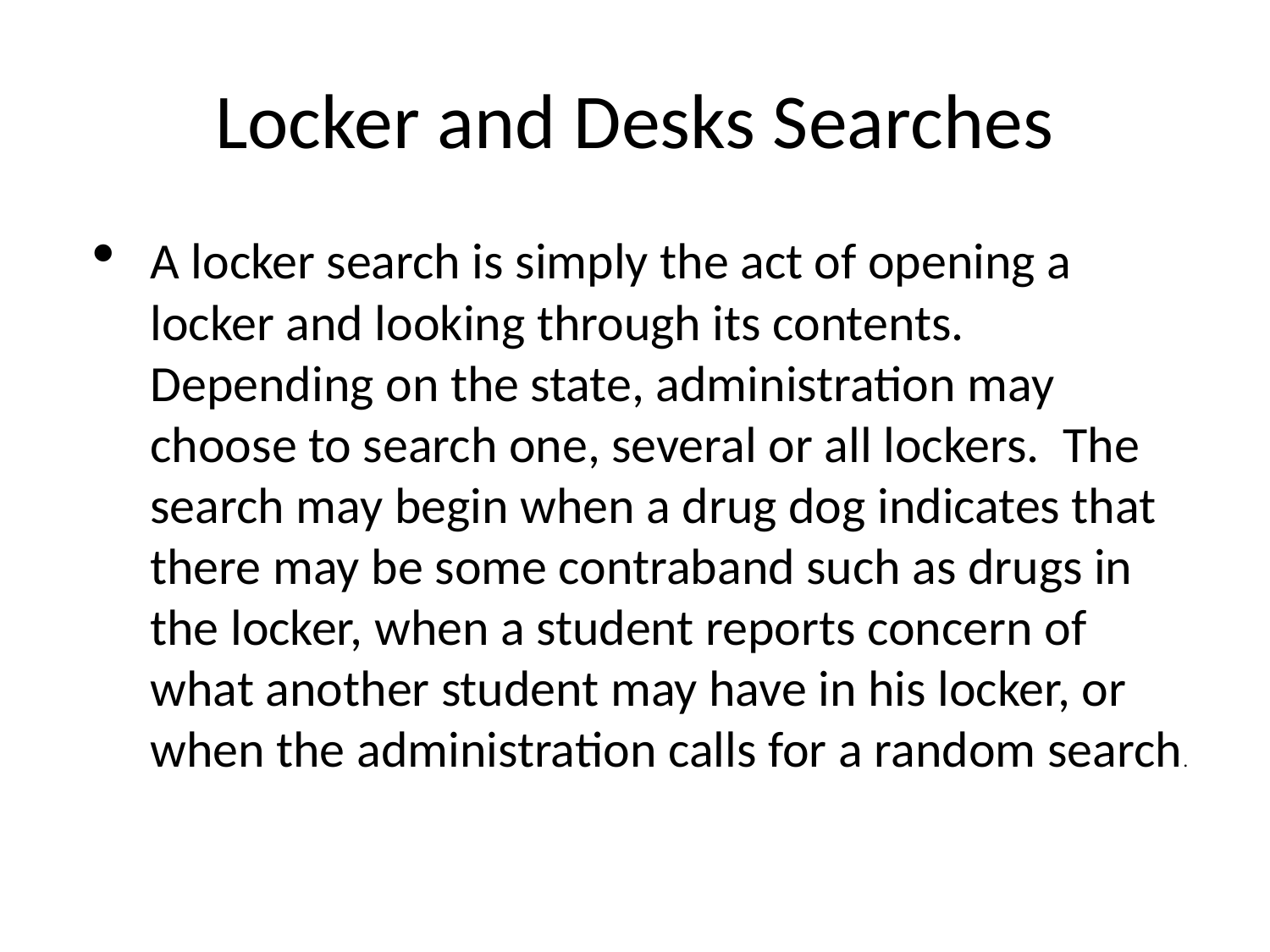

# Locker and Desks Searches
A locker search is simply the act of opening a locker and looking through its contents.  Depending on the state, administration may choose to search one, several or all lockers.  The search may begin when a drug dog indicates that there may be some contraband such as drugs in the locker, when a student reports concern of what another student may have in his locker, or when the administration calls for a random search.